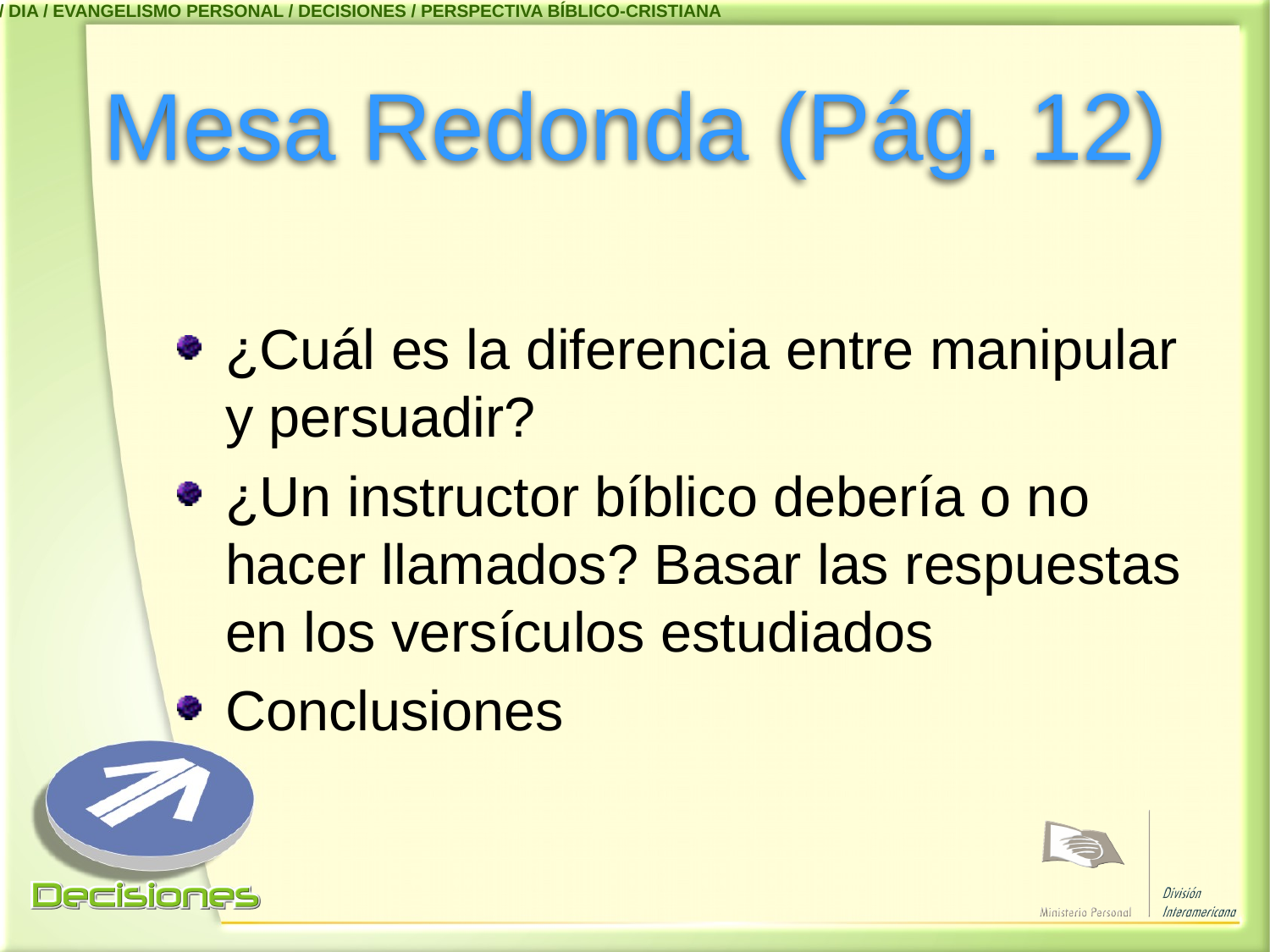

IASD / DIA / EVANGELISMO PERSONAL / DECISIONES / PERSPECTIVA BÍBLICO-CRISTIANA
# Mesa Redonda (Pág. 12)
¿Cuál es la diferencia entre manipular y persuadir?
¿Un instructor bíblico debería o no hacer llamados? Basar las respuestas en los versículos estudiados
Conclusiones